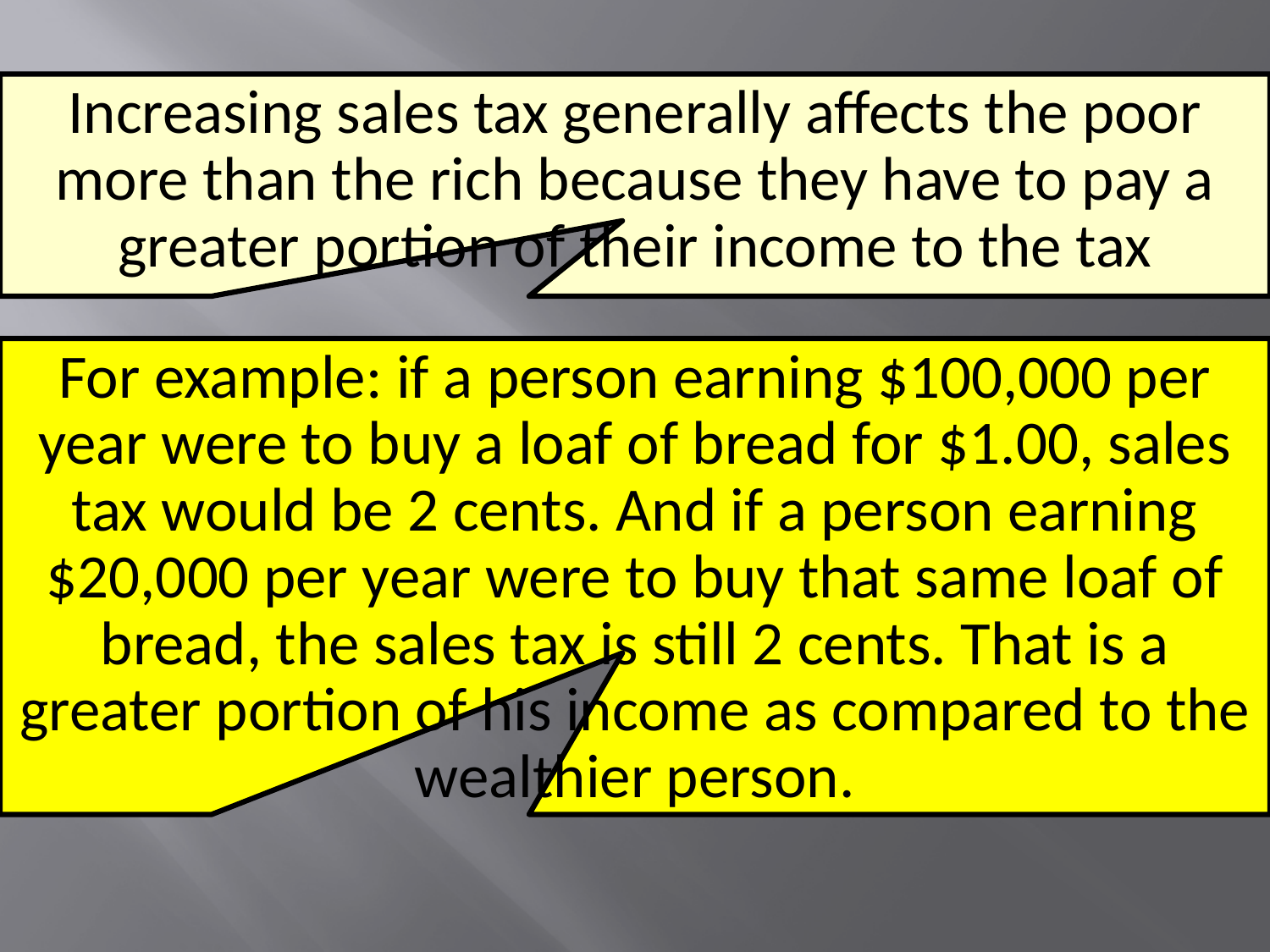

Increasing sales tax generally affects the poor more than the rich because they have to pay a greater portion of their income to the tax
For example: if a person earning $100,000 per year were to buy a loaf of bread for $1.00, sales tax would be 2 cents. And if a person earning $20,000 per year were to buy that same loaf of bread, the sales tax is still 2 cents. That is a greater portion of his income as compared to the wealthier person.